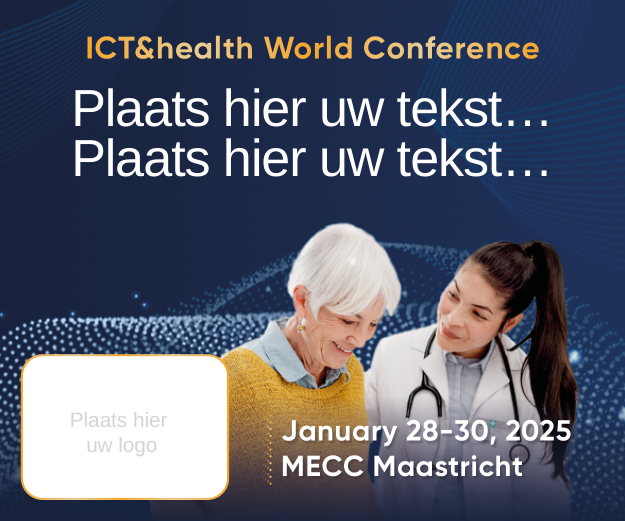

Plaats hier uw tekst…
Plaats hier uw tekst…
Plaats hier
uw logo